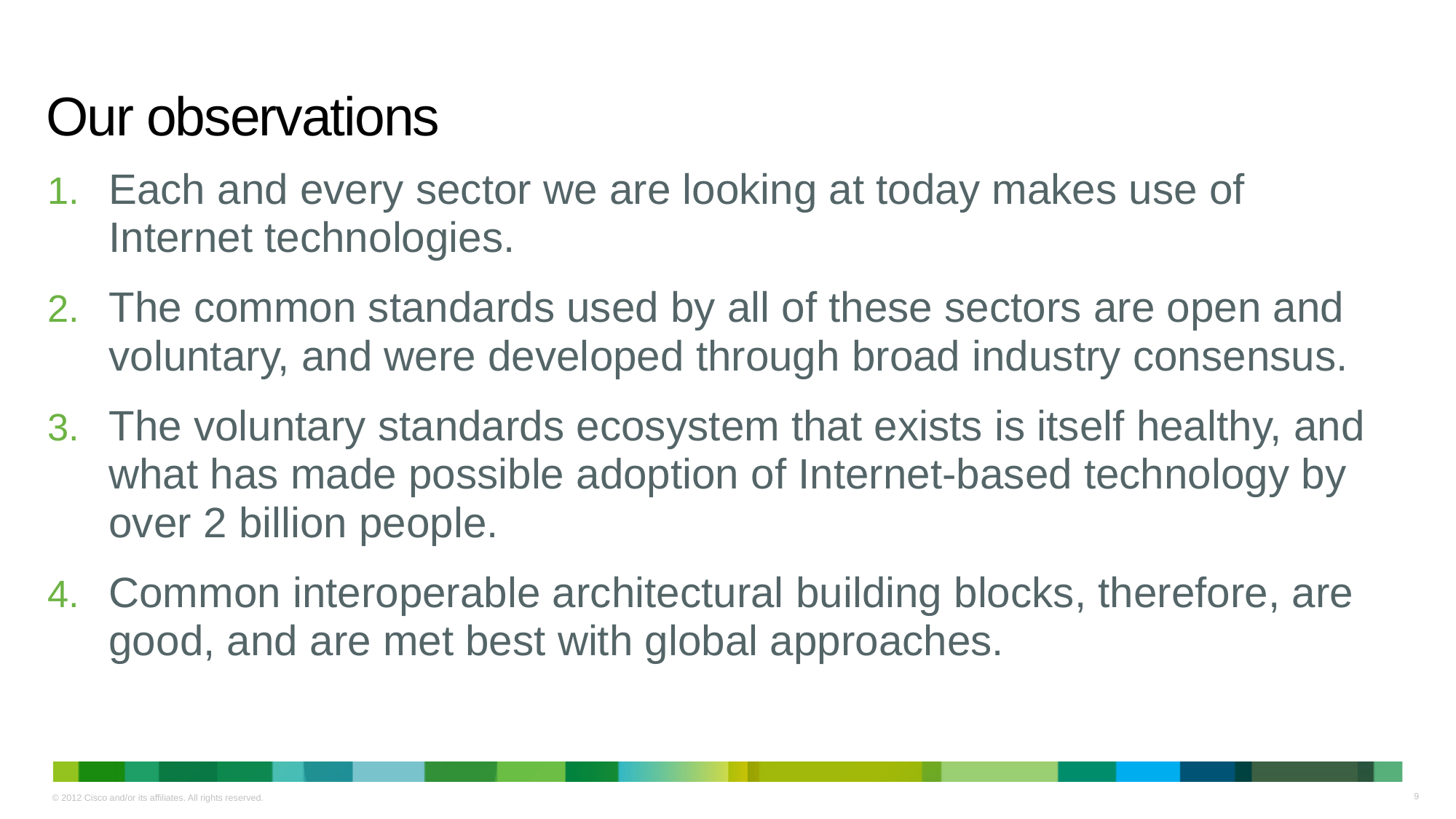

# Our observations
Each and every sector we are looking at today makes use of Internet technologies.
The common standards used by all of these sectors are open and voluntary, and were developed through broad industry consensus.
The voluntary standards ecosystem that exists is itself healthy, and what has made possible adoption of Internet-based technology by over 2 billion people.
Common interoperable architectural building blocks, therefore, are good, and are met best with global approaches.